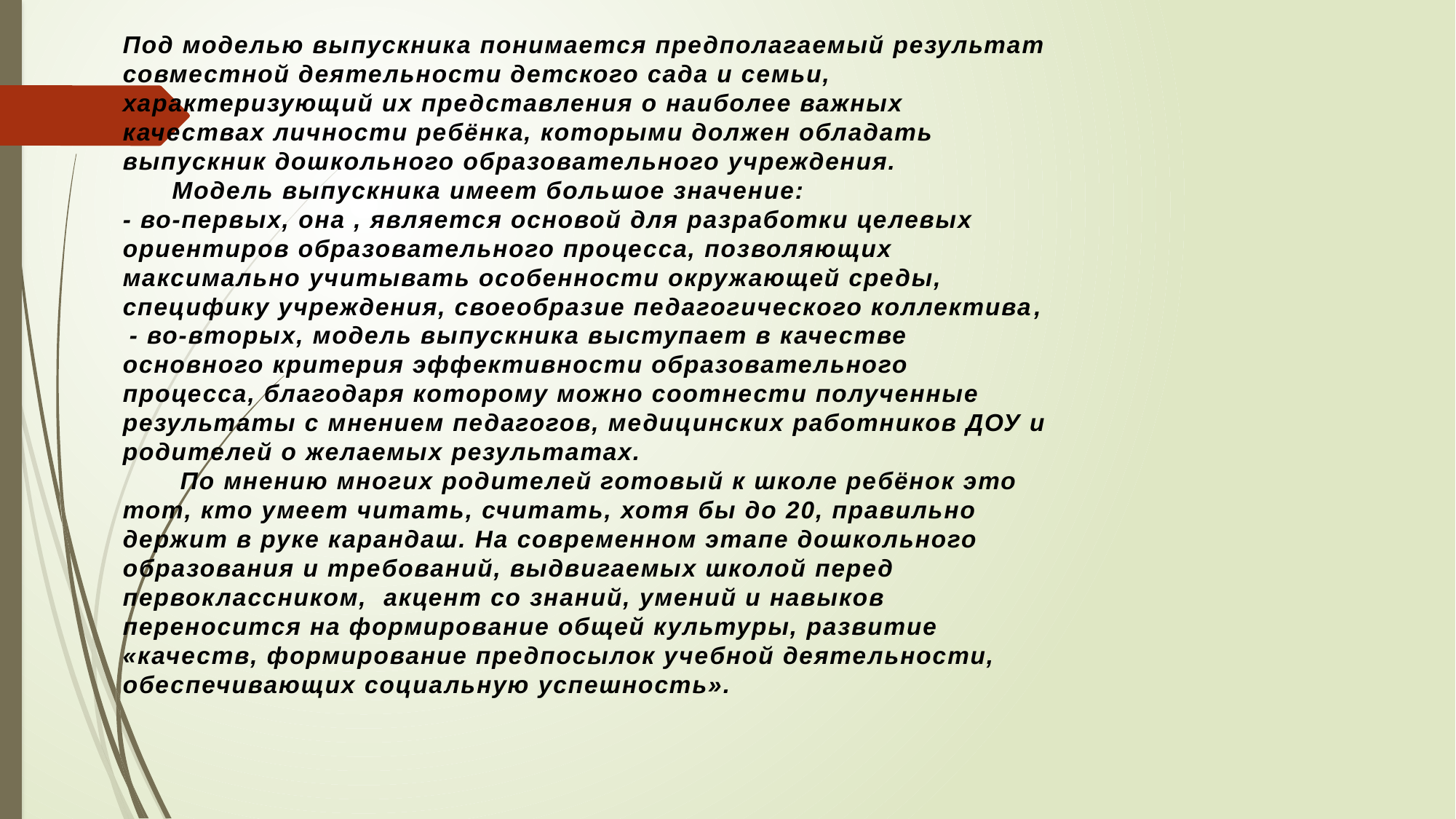

Под моделью выпускника понимается предполагаемый результат совместной деятельности детского сада и семьи, характеризующий их представления о наиболее важных качествах личности ребёнка, которыми должен обладать выпускник дошкольного образовательного учреждения.
      Модель выпускника имеет большое значение:
- во-первых, она , является основой для разработки целевых ориентиров образовательного процесса, позволяющих максимально учитывать особенности окружающей среды, специфику учреждения, своеобразие педагогического коллектива,
 - во-вторых, модель выпускника выступает в качестве основного критерия эффективности образовательного процесса, благодаря которому можно соотнести полученные результаты с мнением педагогов, медицинских работников ДОУ и родителей о желаемых результатах.
       По мнению многих родителей готовый к школе ребёнок это тот, кто умеет читать, считать, хотя бы до 20, правильно держит в руке карандаш. На современном этапе дошкольного образования и требований, выдвигаемых школой перед первоклассником,  акцент со знаний, умений и навыков переносится на формирование общей культуры, развитие «качеств, формирование предпосылок учебной деятельности, обеспечивающих социальную успешность».